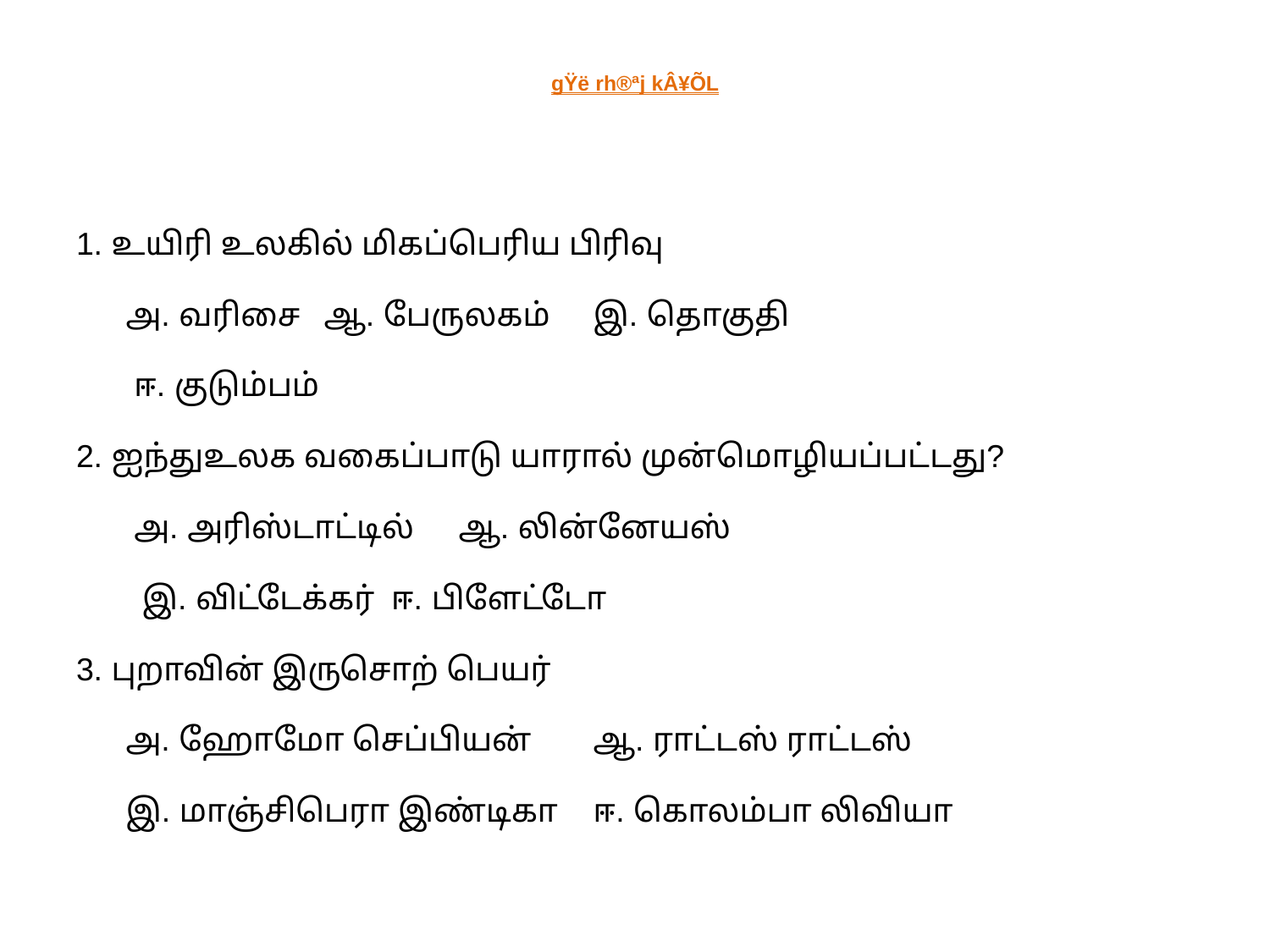

# gŸë rh®ªj kÂ¥ÕL
1. உயிரி உலகில் மிகப்பெரிய பிரிவு
      அ. வரிசை 		ஆ. பேருலகம்	இ. தொகுதி
       ஈ. குடும்பம்
2. ஐந்துஉலக வகைப்பாடு யாரால் முன்மொழியப்பட்டது?
       அ. அரிஸ்டாட்டில் 		ஆ. லின்னேயஸ்
        இ. விட்டேக்கர்			ஈ. பிளேட்டோ
3. புறாவின் இருசொற் பெயர்
      அ. ஹோமோ செப்பியன்		ஆ. ராட்டஸ் ராட்டஸ்
      இ. மாஞ்சிபெரா இண்டிகா		ஈ. கொலம்பா லிவியா